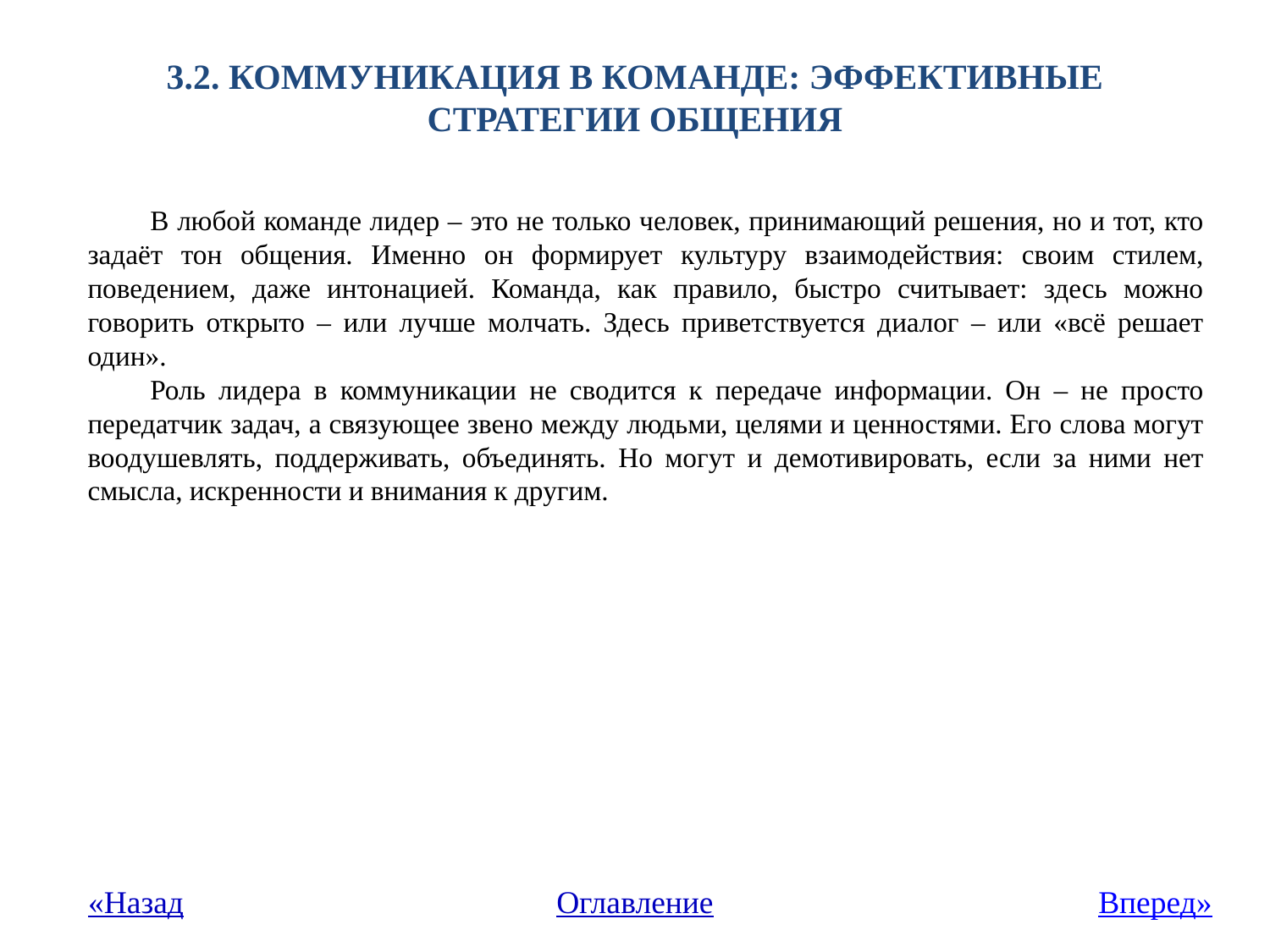

# 3.2. Коммуникация в команде: эффективные стратегии общения
В любой команде лидер – это не только человек, принимающий решения, но и тот, кто задаёт тон общения. Именно он формирует культуру взаимодействия: своим стилем, поведением, даже интонацией. Команда, как правило, быстро считывает: здесь можно говорить открыто – или лучше молчать. Здесь приветствуется диалог – или «всё решает один».
Роль лидера в коммуникации не сводится к передаче информации. Он – не просто передатчик задач, а связующее звено между людьми, целями и ценностями. Его слова могут воодушевлять, поддерживать, объединять. Но могут и демотивировать, если за ними нет смысла, искренности и внимания к другим.

«Назад
Оглавление
Вперед»